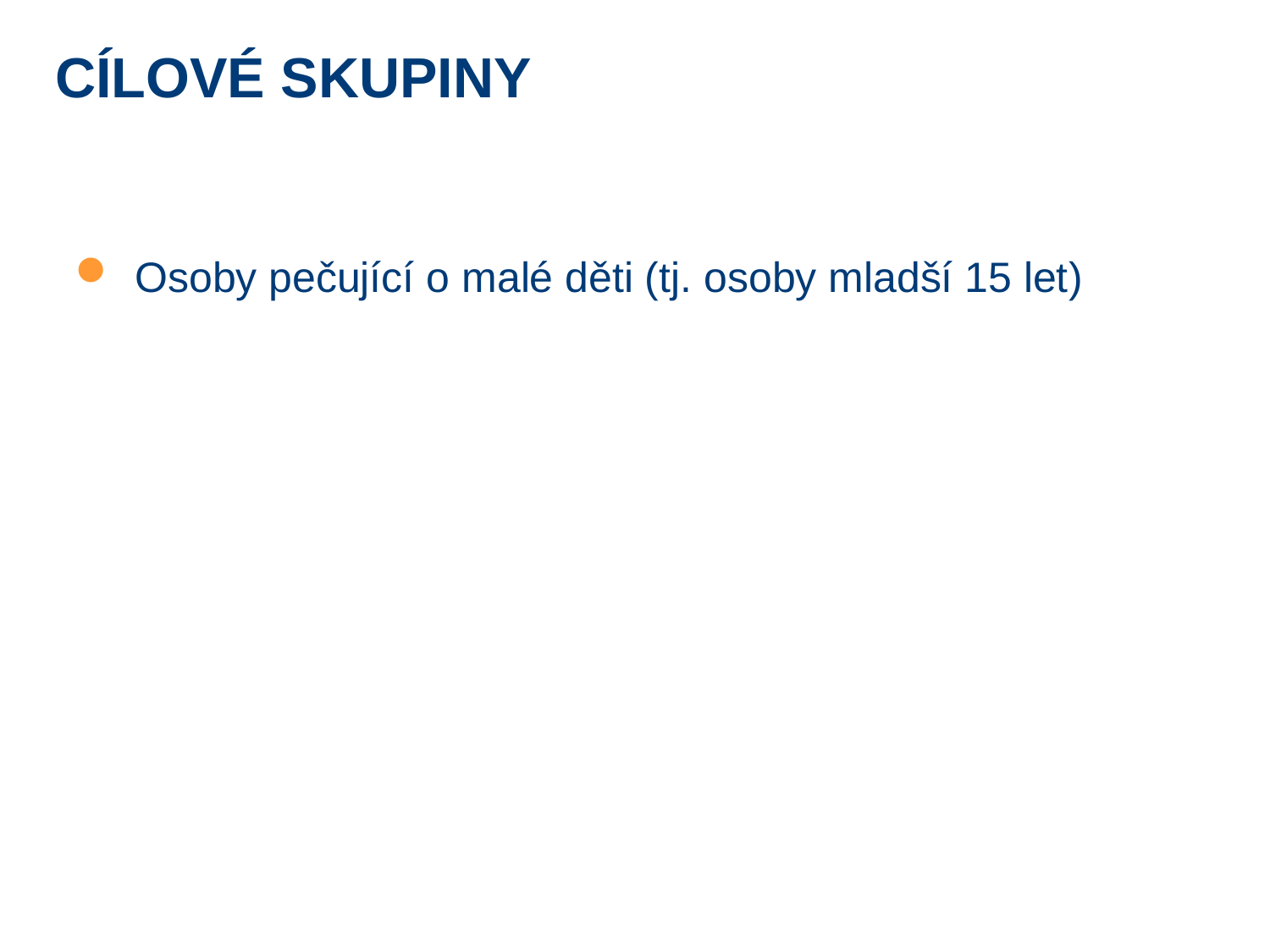

# Cílové skupiny
Osoby pečující o malé děti (tj. osoby mladší 15 let)

17